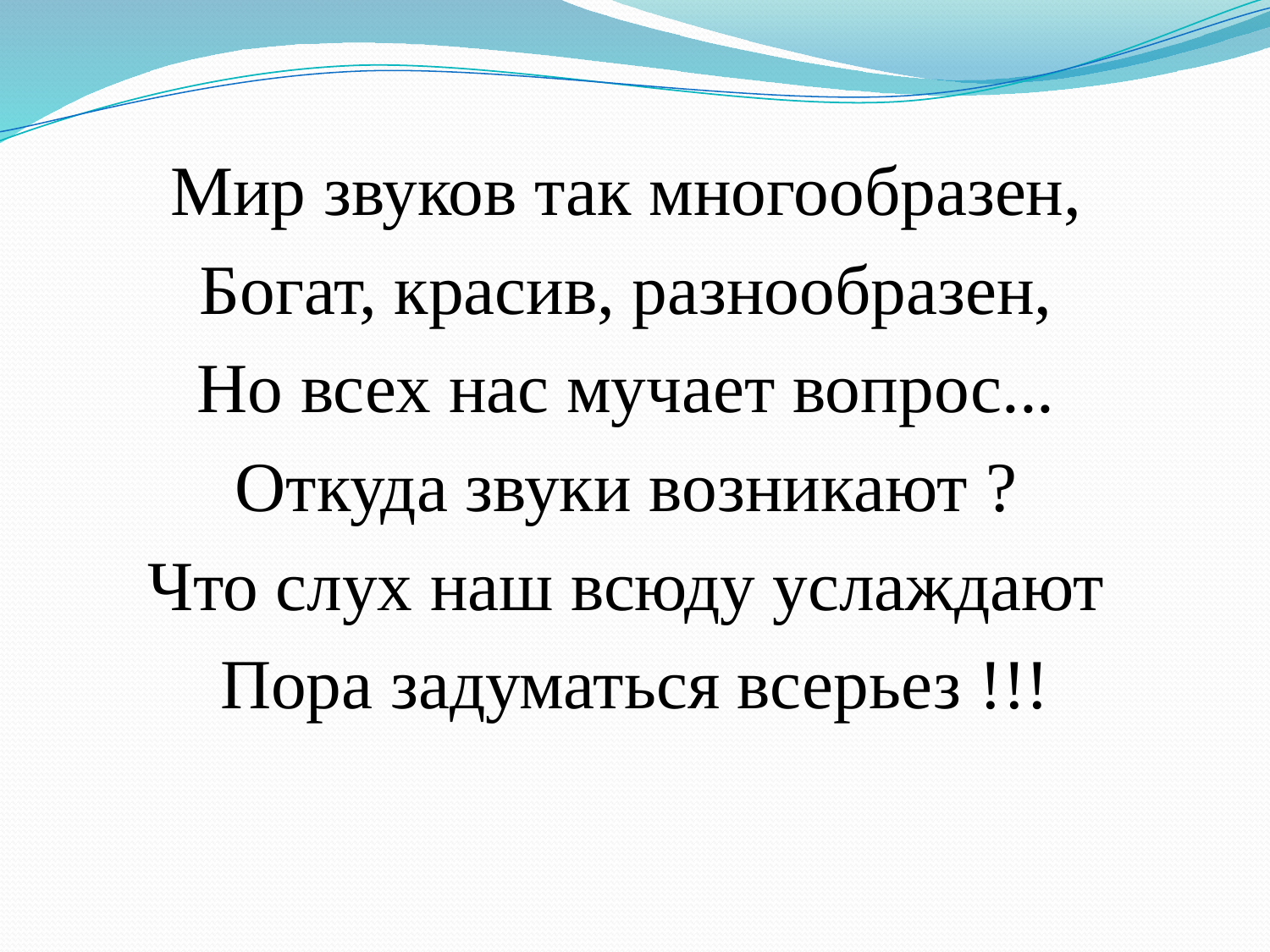

#
Мир звуков так многообразен,
Богат, красив, разнообразен,
Но всех нас мучает вопрос...
Откуда звуки возникают ?
Что слух наш всюду услаждают
Пора задуматься всерьез !!!